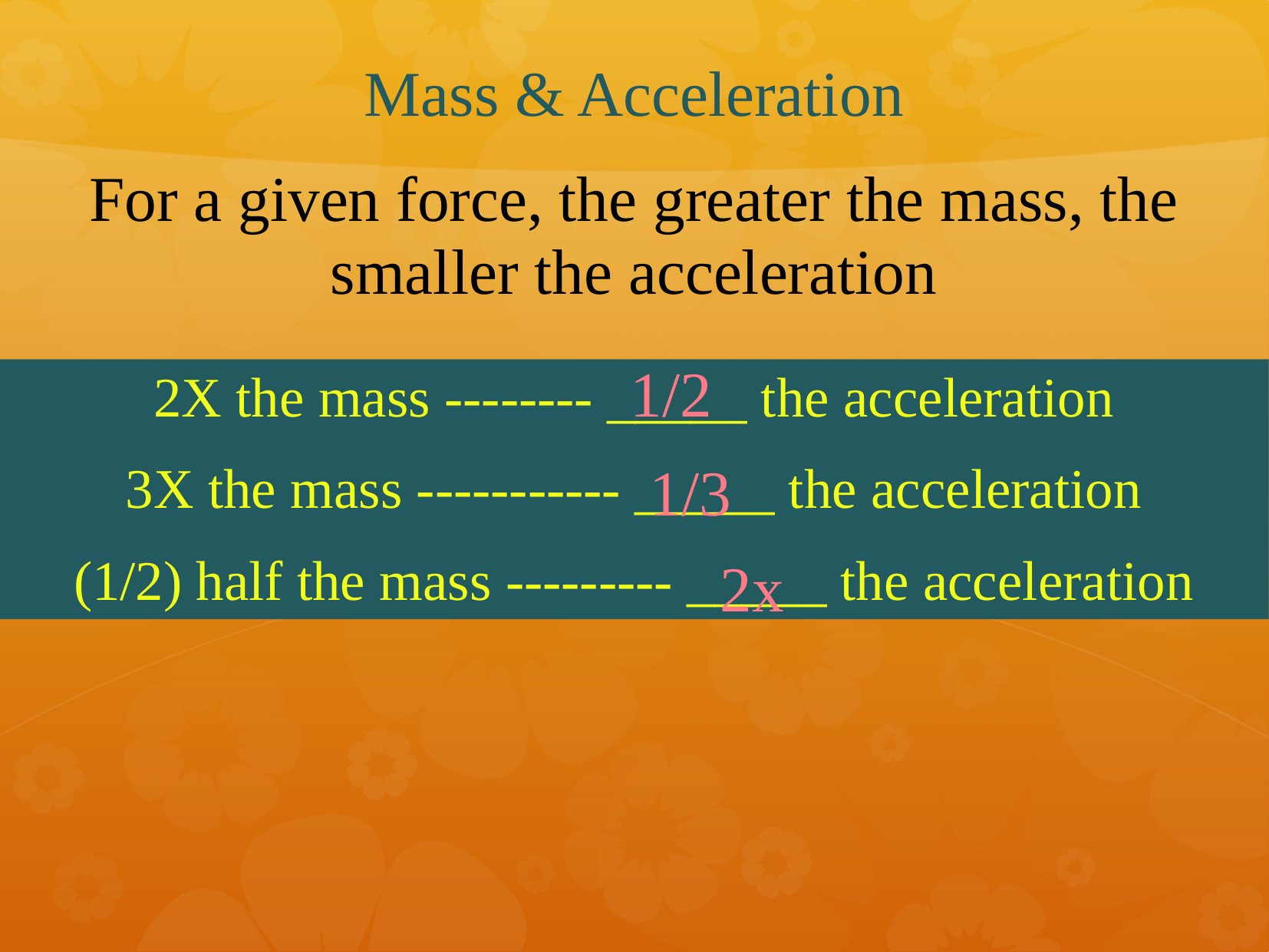

Mass & Acceleration
For a given force, the greater the mass, the smaller the acceleration
1/2
2X the mass -------- _____ the acceleration
3X the mass ----------- _____ the acceleration
(1/2) half the mass --------- _____ the acceleration
1/3
2x